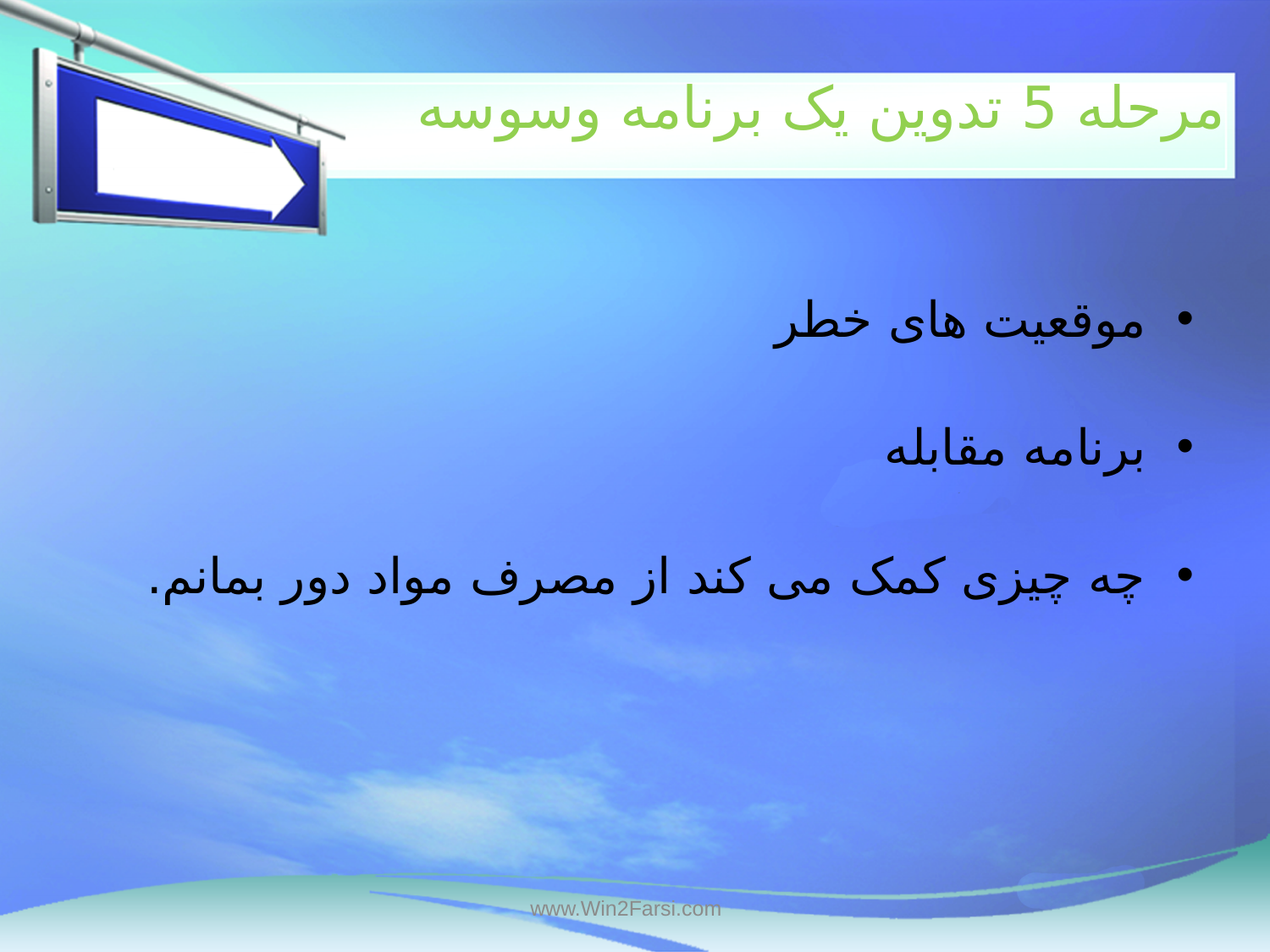

# مرحله 5 تدوین یک برنامه وسوسه
موقعیت های خطر
برنامه مقابله
چه چیزی کمک می کند از مصرف مواد دور بمانم.

www.Win2Farsi.com